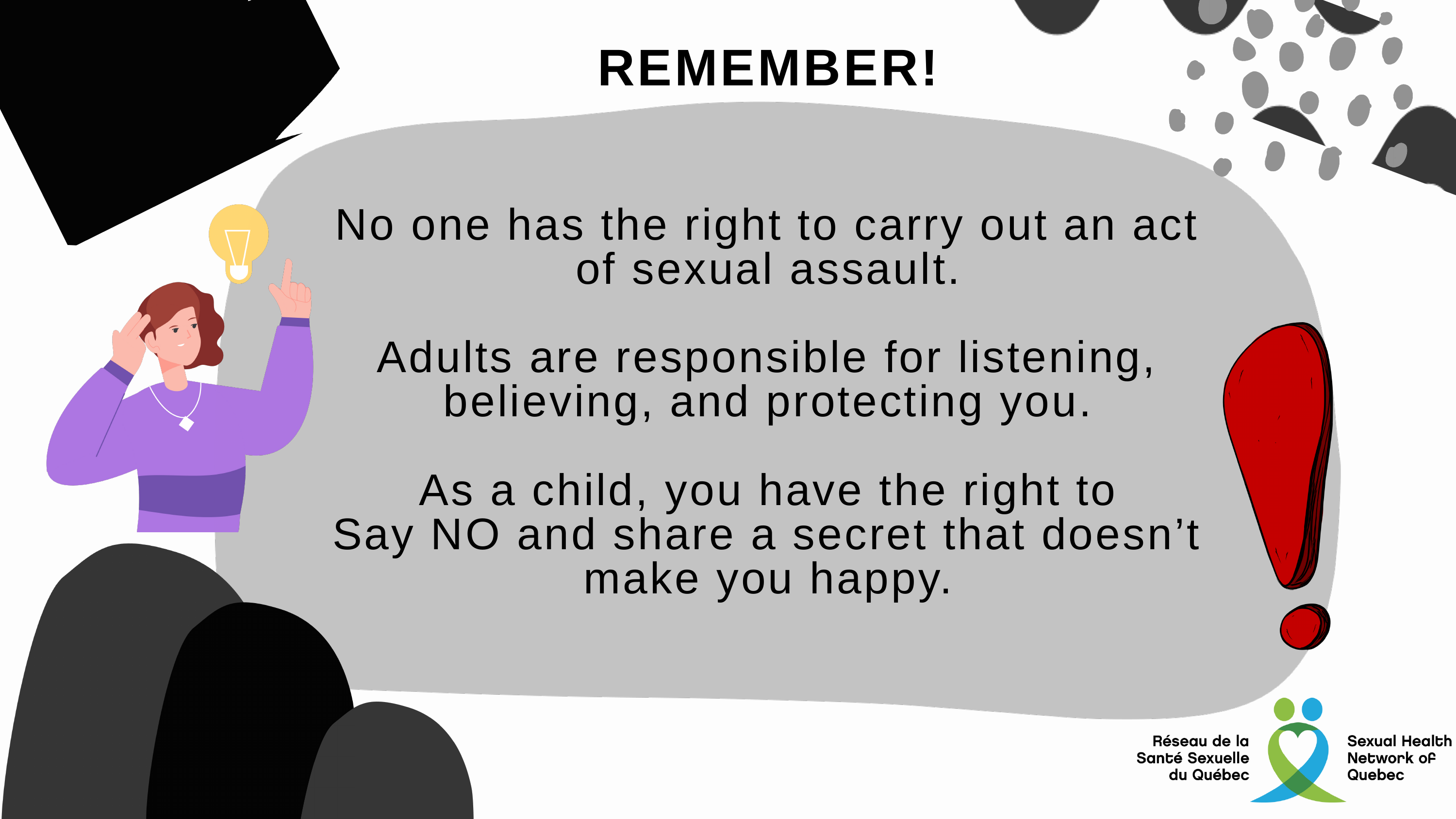

REMEMBER!

No one has the right to carry out an act of sexual assault.

Adults are responsible for listening, believing, and protecting you.

As a child, you have the right to
Say NO and share a secret that doesn’t make you happy.